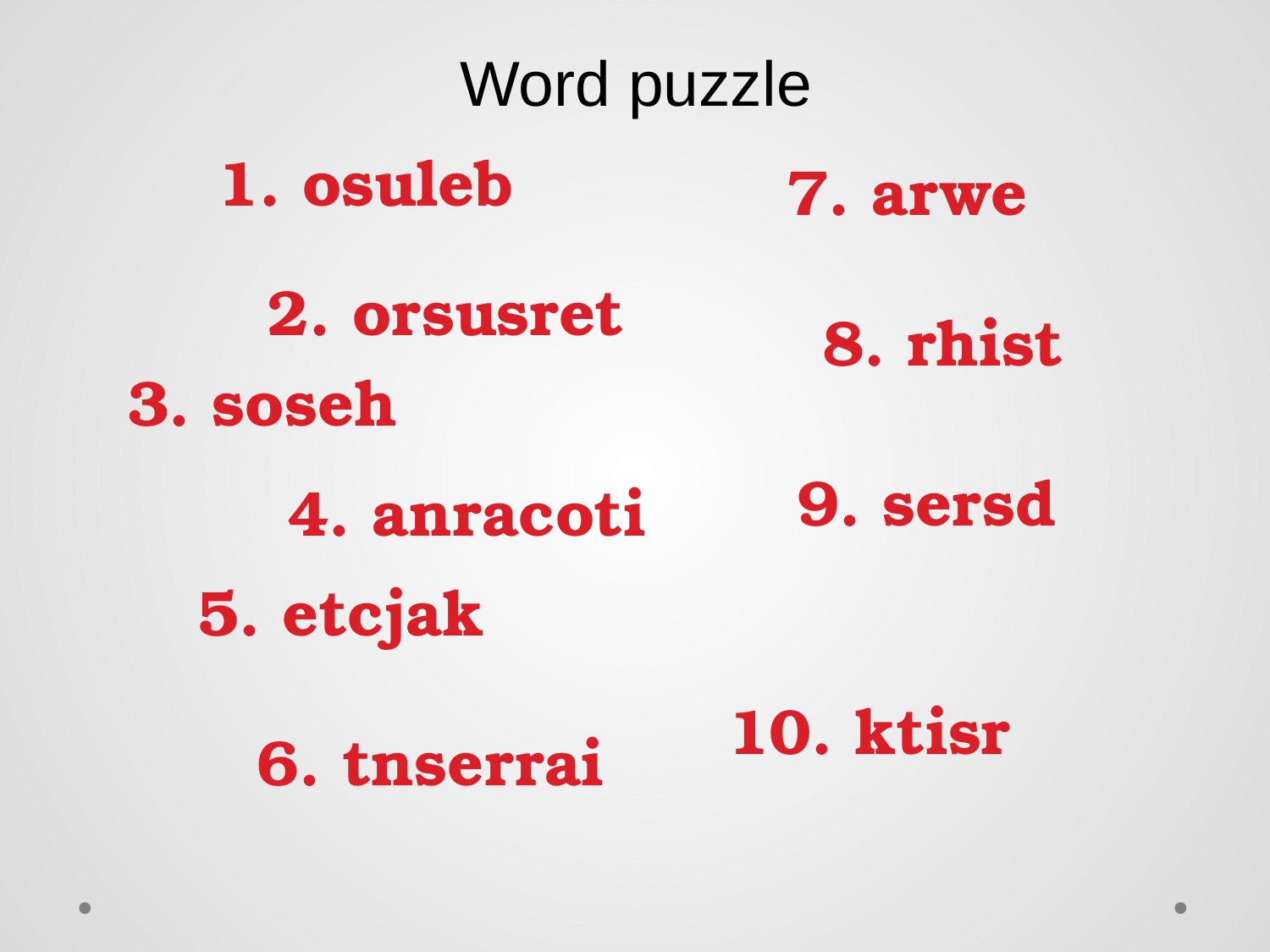

Word puzzle
1. osuleb
7. arwe
2. orsusret
8. rhist
3. soseh
9. sersd
4. anracoti
5. etcjak
10. ktisr
6. tnserrai